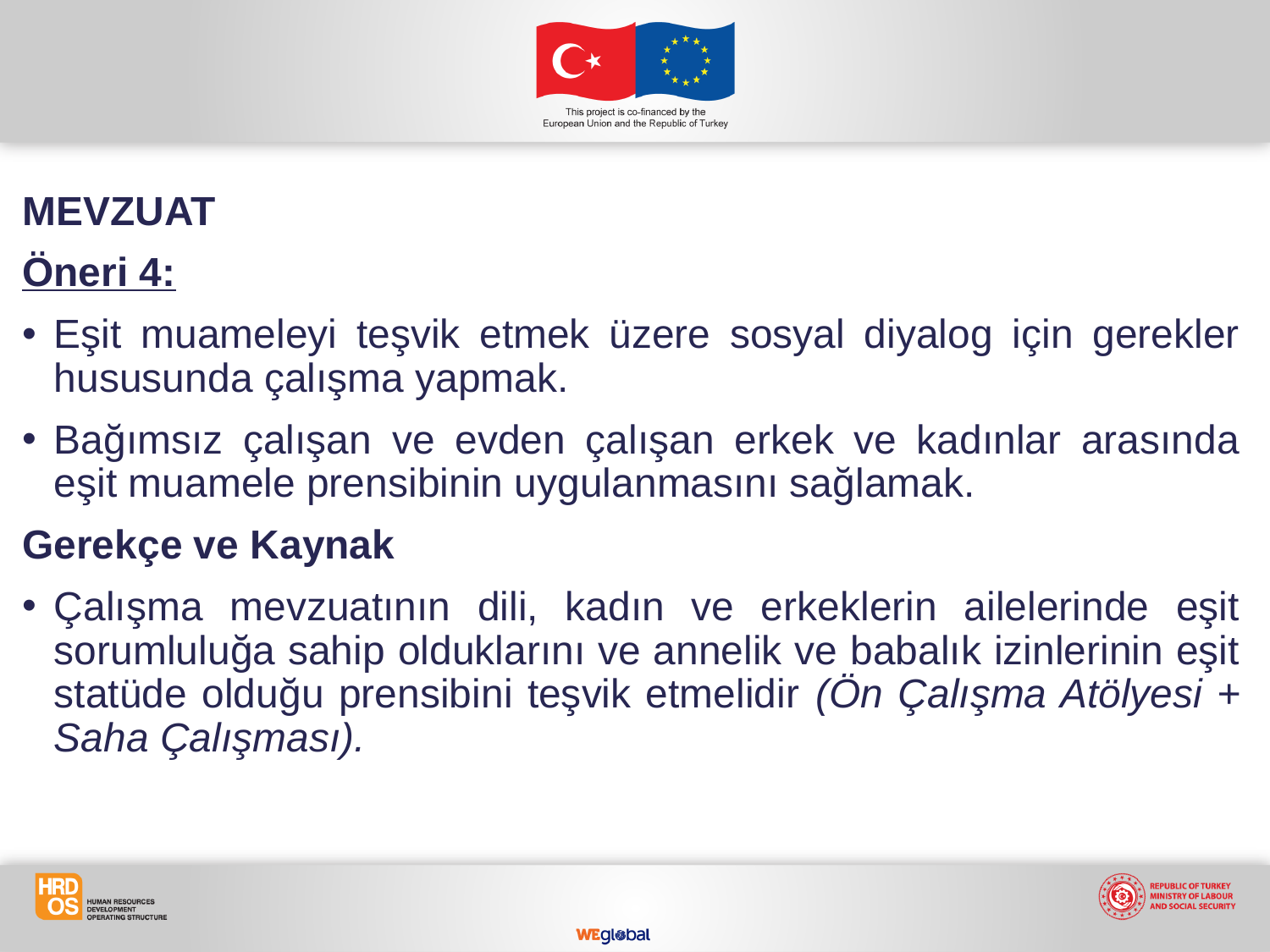

MEVZUAT
Öneri 4:
Eşit muameleyi teşvik etmek üzere sosyal diyalog için gerekler hususunda çalışma yapmak.
Bağımsız çalışan ve evden çalışan erkek ve kadınlar arasında eşit muamele prensibinin uygulanmasını sağlamak.
Gerekçe ve Kaynak
Çalışma mevzuatının dili, kadın ve erkeklerin ailelerinde eşit sorumluluğa sahip olduklarını ve annelik ve babalık izinlerinin eşit statüde olduğu prensibini teşvik etmelidir (Ön Çalışma Atölyesi + Saha Çalışması).